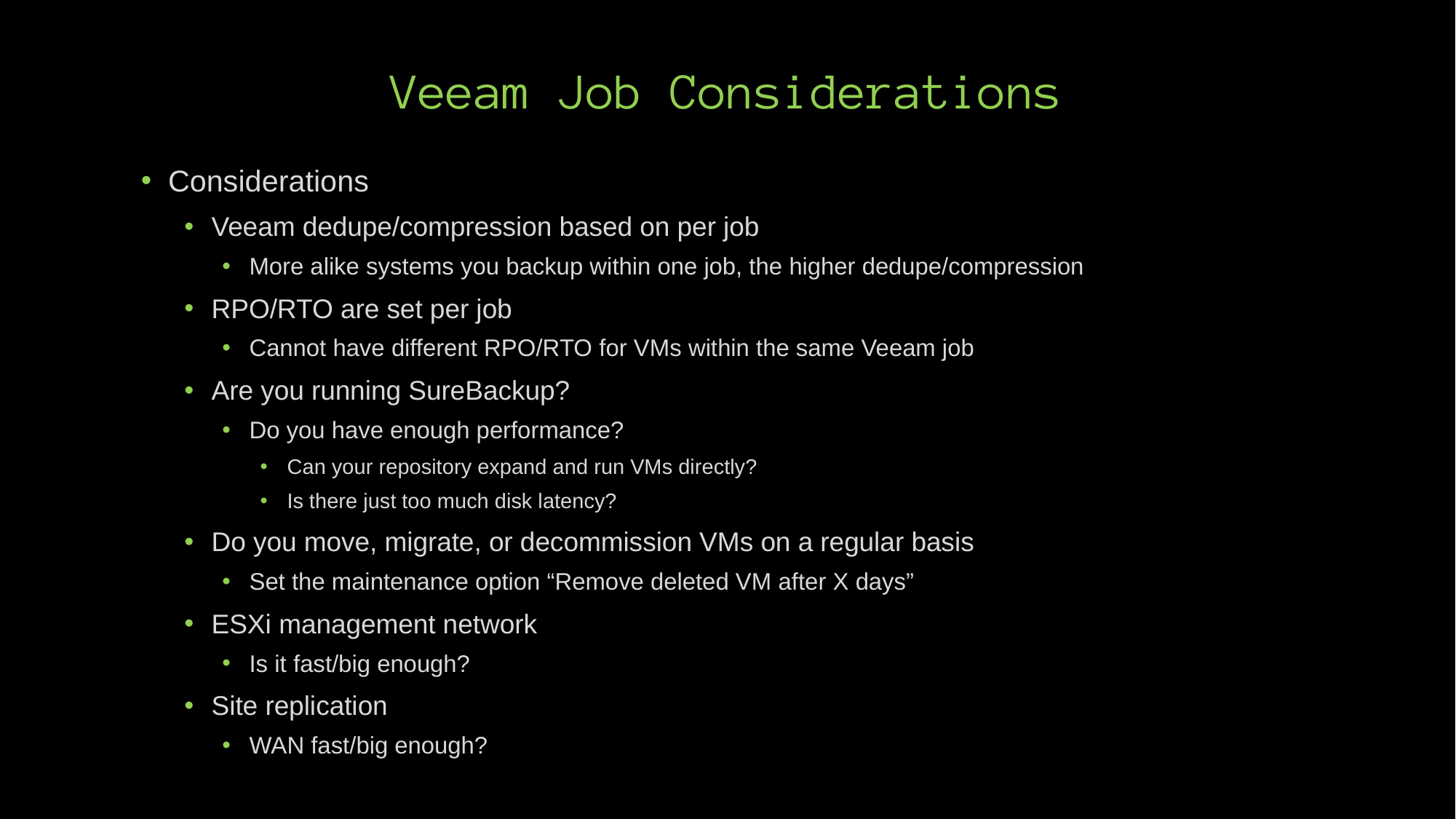

# Veeam Job Considerations
Considerations
Veeam dedupe/compression based on per job
More alike systems you backup within one job, the higher dedupe/compression
RPO/RTO are set per job
Cannot have different RPO/RTO for VMs within the same Veeam job
Are you running SureBackup?
Do you have enough performance?
Can your repository expand and run VMs directly?
Is there just too much disk latency?
Do you move, migrate, or decommission VMs on a regular basis
Set the maintenance option “Remove deleted VM after X days”
ESXi management network
Is it fast/big enough?
Site replication
WAN fast/big enough?